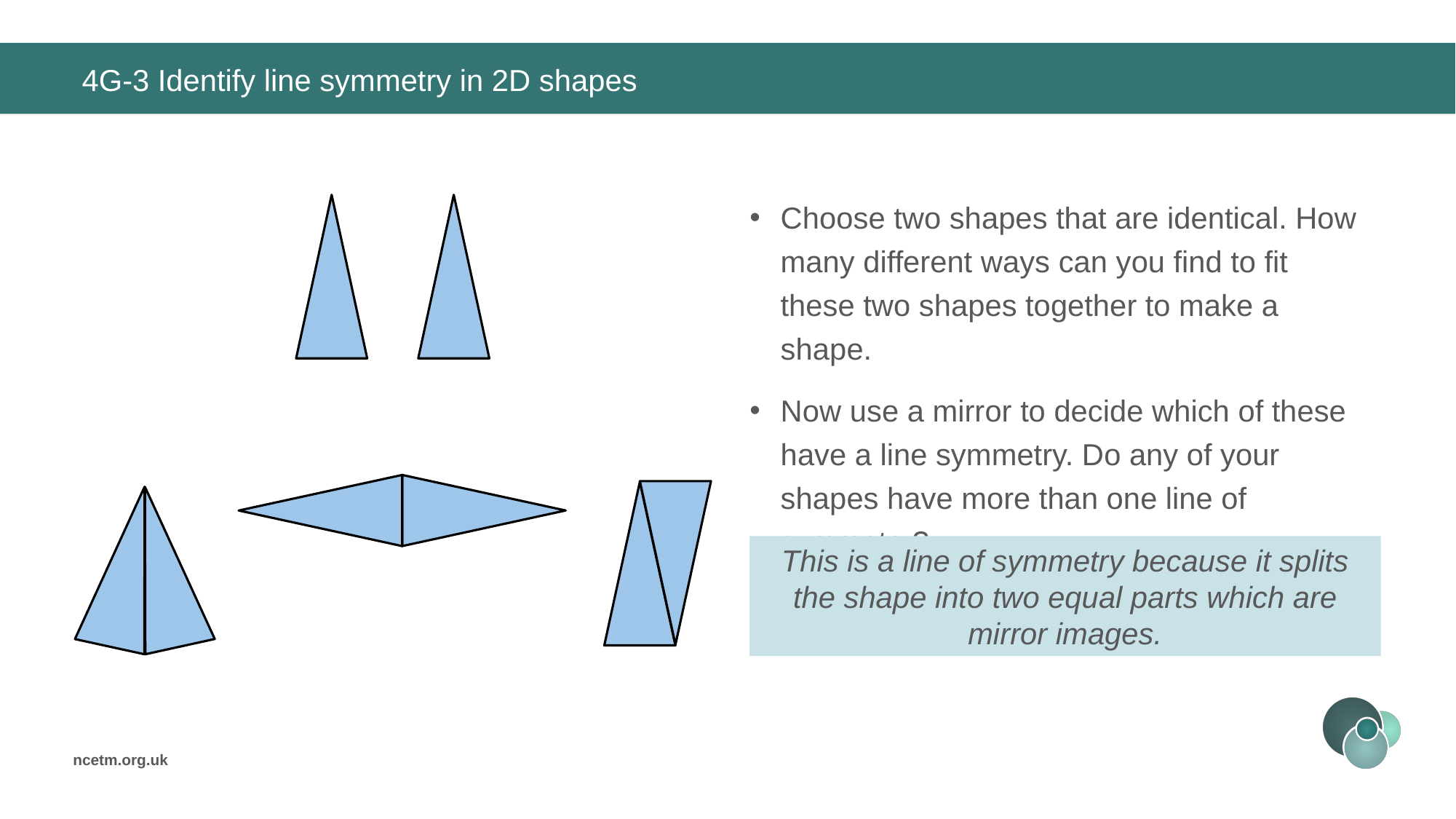

# 4G-3 Identify line symmetry in 2D shapes
Choose two shapes that are identical. How many different ways can you find to fit these two shapes together to make a shape.
Now use a mirror to decide which of these have a line symmetry. Do any of your shapes have more than one line of symmetry?

This is a line of symmetry because it splits the shape into two equal parts which are mirror images.